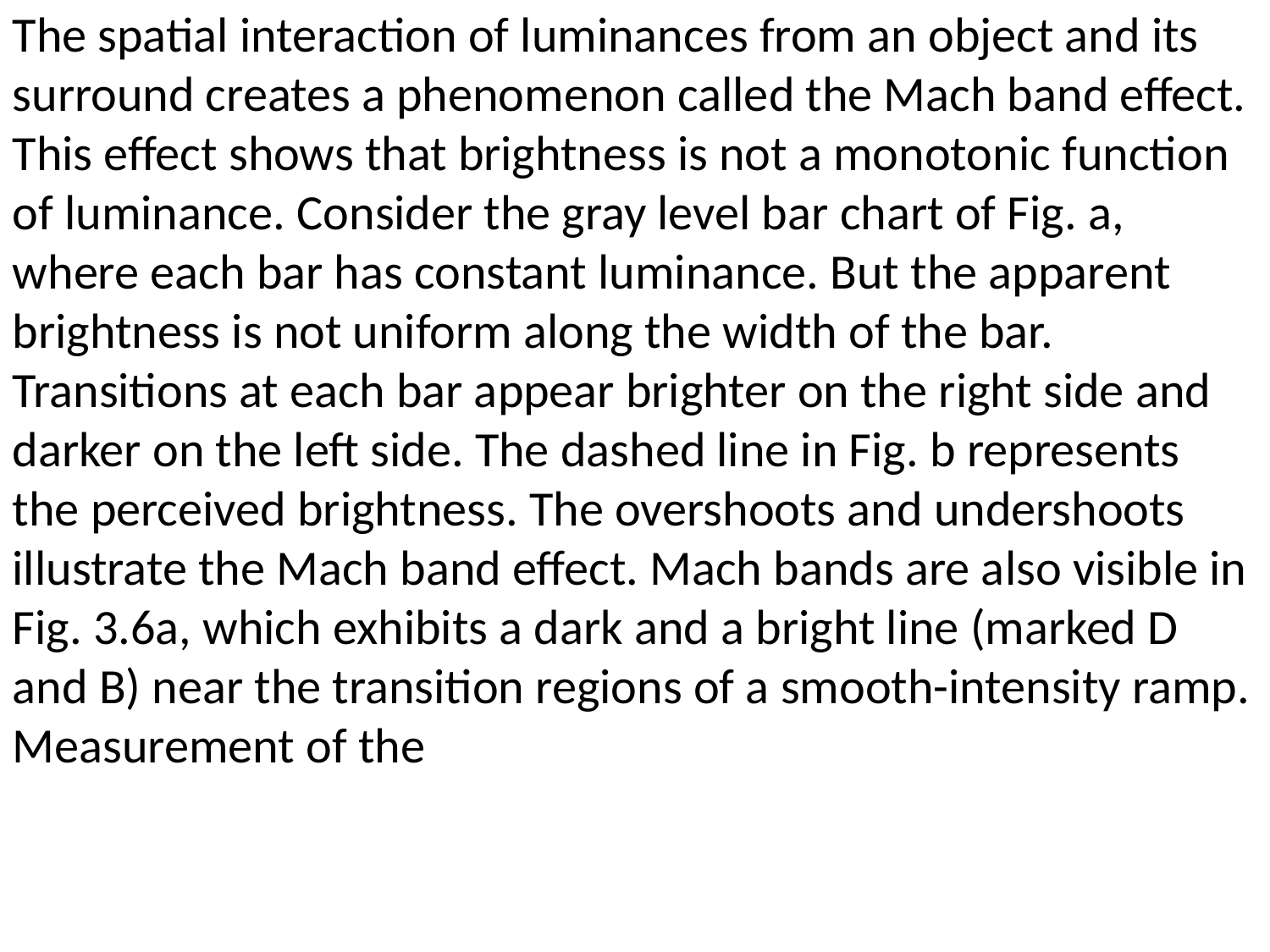

The spatial interaction of luminances from an object and its surround creates a phenomenon called the Mach band effect. This effect shows that brightness is not a monotonic function of luminance. Consider the gray level bar chart of Fig. a, where each bar has constant luminance. But the apparent brightness is not uniform along the width of the bar. Transitions at each bar appear brighter on the right side and darker on the left side. The dashed line in Fig. b represents the perceived brightness. The overshoots and undershoots illustrate the Mach band effect. Mach bands are also visible in Fig. 3.6a, which exhibits a dark and a bright line (marked D and B) near the transition regions of a smooth-intensity ramp. Measurement of the